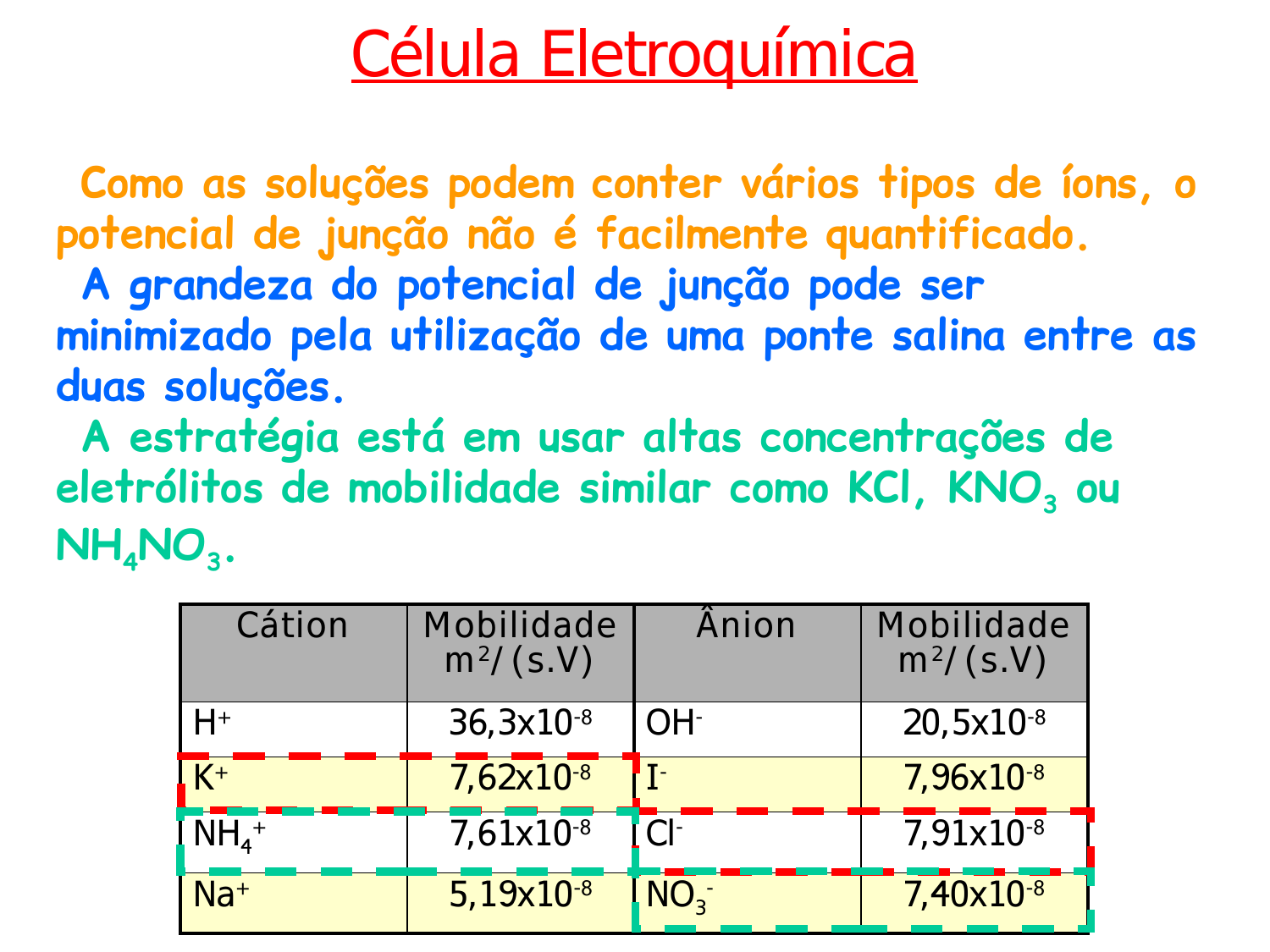

Célula Eletroquímica
Como as soluções podem conter vários tipos de íons, o potencial de junção não é facilmente quantificado.
A grandeza do potencial de junção pode ser minimizado pela utilização de uma ponte salina entre as duas soluções.
A estratégia está em usar altas concentrações de eletrólitos de mobilidade similar como KCl, KNO3 ou NH4NO3.

| Cátion | Mobilidade m2/(s.V) | Ânion | Mobilidade m2/(s.V) |
| --- | --- | --- | --- |
| H+ | 36,3x10-8 | OH- | 20,5x10-8 |
| K+ | 7,62x10-8 | I- | 7,96x10-8 |
| NH4+ | 7,61x10-8 | Cl- | 7,91x10-8 |
| Na+ | 5,19x10-8 | NO3- | 7,40x10-8 |